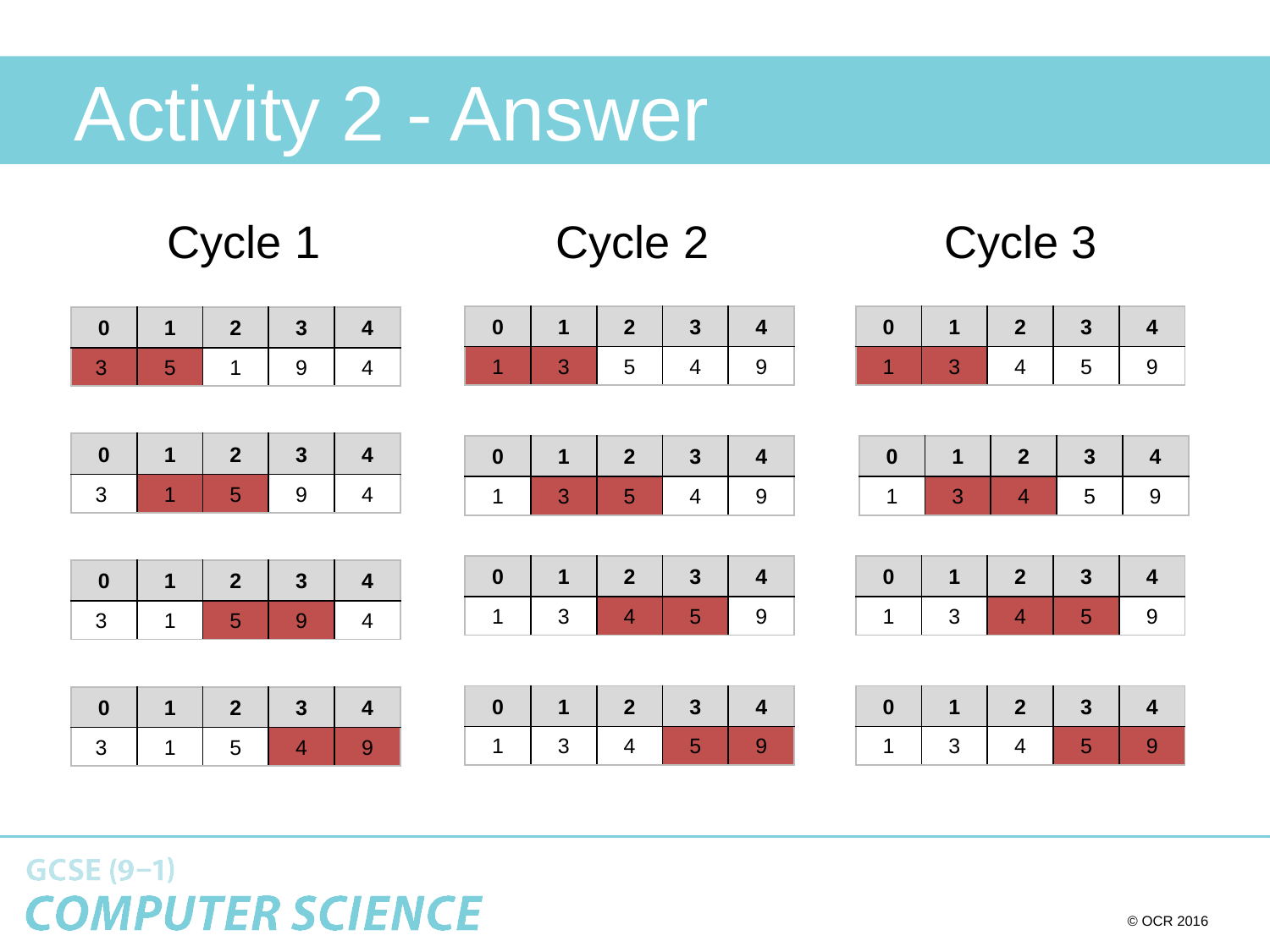

# Activity 2 - Answer

Cycle 2
Cycle 1
Cycle 3
| 0 | 1 | 2 | 3 | 4 |
| --- | --- | --- | --- | --- |
| 1 | 3 | 5 | 4 | 9 |
| 0 | 1 | 2 | 3 | 4 |
| --- | --- | --- | --- | --- |
| 1 | 3 | 4 | 5 | 9 |
| 0 | 1 | 2 | 3 | 4 |
| --- | --- | --- | --- | --- |
| 3 | 5 | 1 | 9 | 4 |
| 0 | 1 | 2 | 3 | 4 |
| --- | --- | --- | --- | --- |
| 3 | 1 | 5 | 9 | 4 |
| 0 | 1 | 2 | 3 | 4 |
| --- | --- | --- | --- | --- |
| 1 | 3 | 5 | 4 | 9 |
| 0 | 1 | 2 | 3 | 4 |
| --- | --- | --- | --- | --- |
| 1 | 3 | 4 | 5 | 9 |
| 0 | 1 | 2 | 3 | 4 |
| --- | --- | --- | --- | --- |
| 1 | 3 | 4 | 5 | 9 |
| 0 | 1 | 2 | 3 | 4 |
| --- | --- | --- | --- | --- |
| 1 | 3 | 4 | 5 | 9 |
| 0 | 1 | 2 | 3 | 4 |
| --- | --- | --- | --- | --- |
| 3 | 1 | 5 | 9 | 4 |
| 0 | 1 | 2 | 3 | 4 |
| --- | --- | --- | --- | --- |
| 1 | 3 | 4 | 5 | 9 |
| 0 | 1 | 2 | 3 | 4 |
| --- | --- | --- | --- | --- |
| 1 | 3 | 4 | 5 | 9 |
| 0 | 1 | 2 | 3 | 4 |
| --- | --- | --- | --- | --- |
| 3 | 1 | 5 | 4 | 9 |